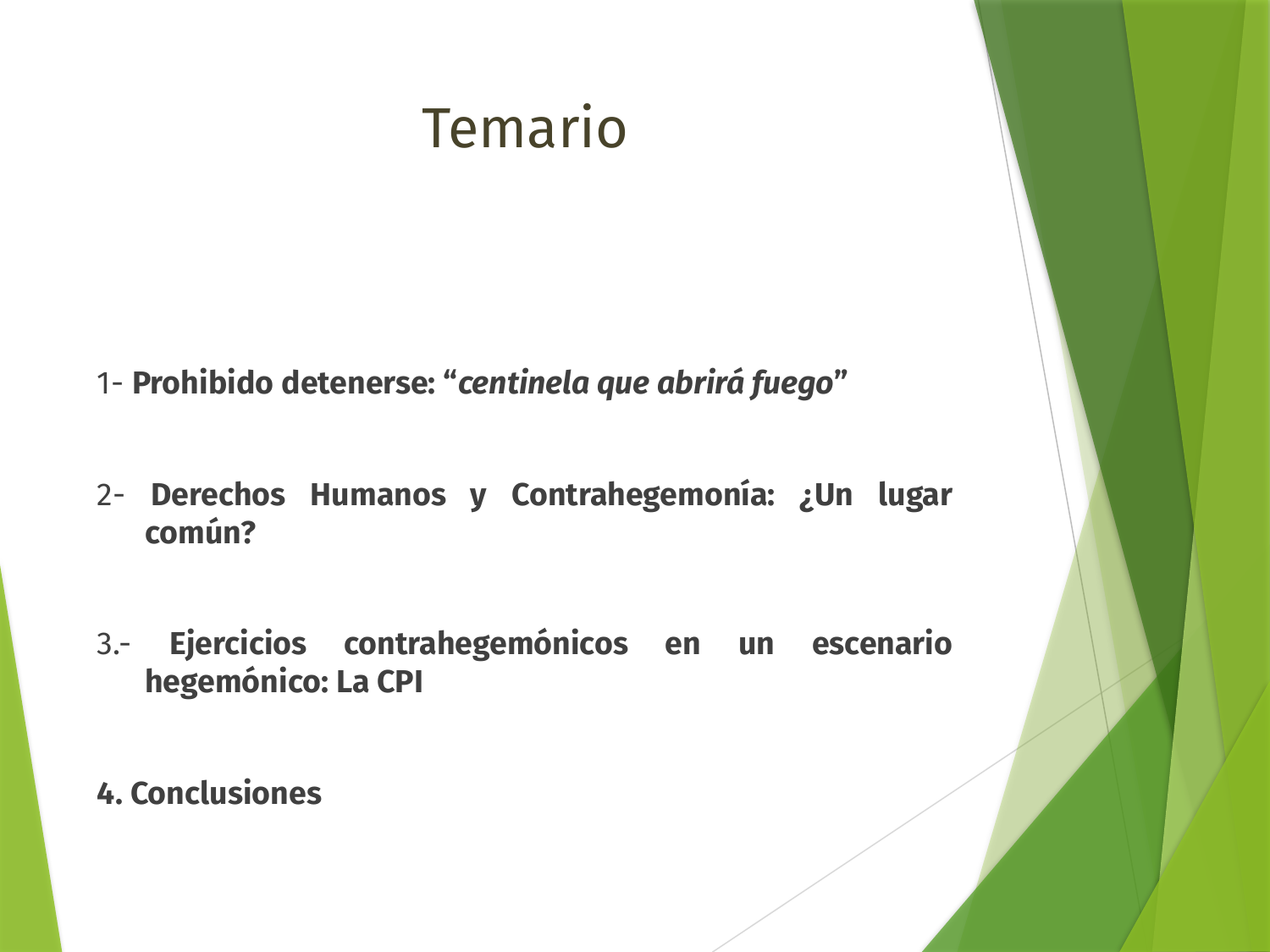

# Temario

1- Prohibido detenerse: “centinela que abrirá fuego”

2- Derechos Humanos y Contrahegemonía: ¿Un lugar común?

3.- Ejercicios contrahegemónicos en un escenario hegemónico: La CPI

4. Conclusiones